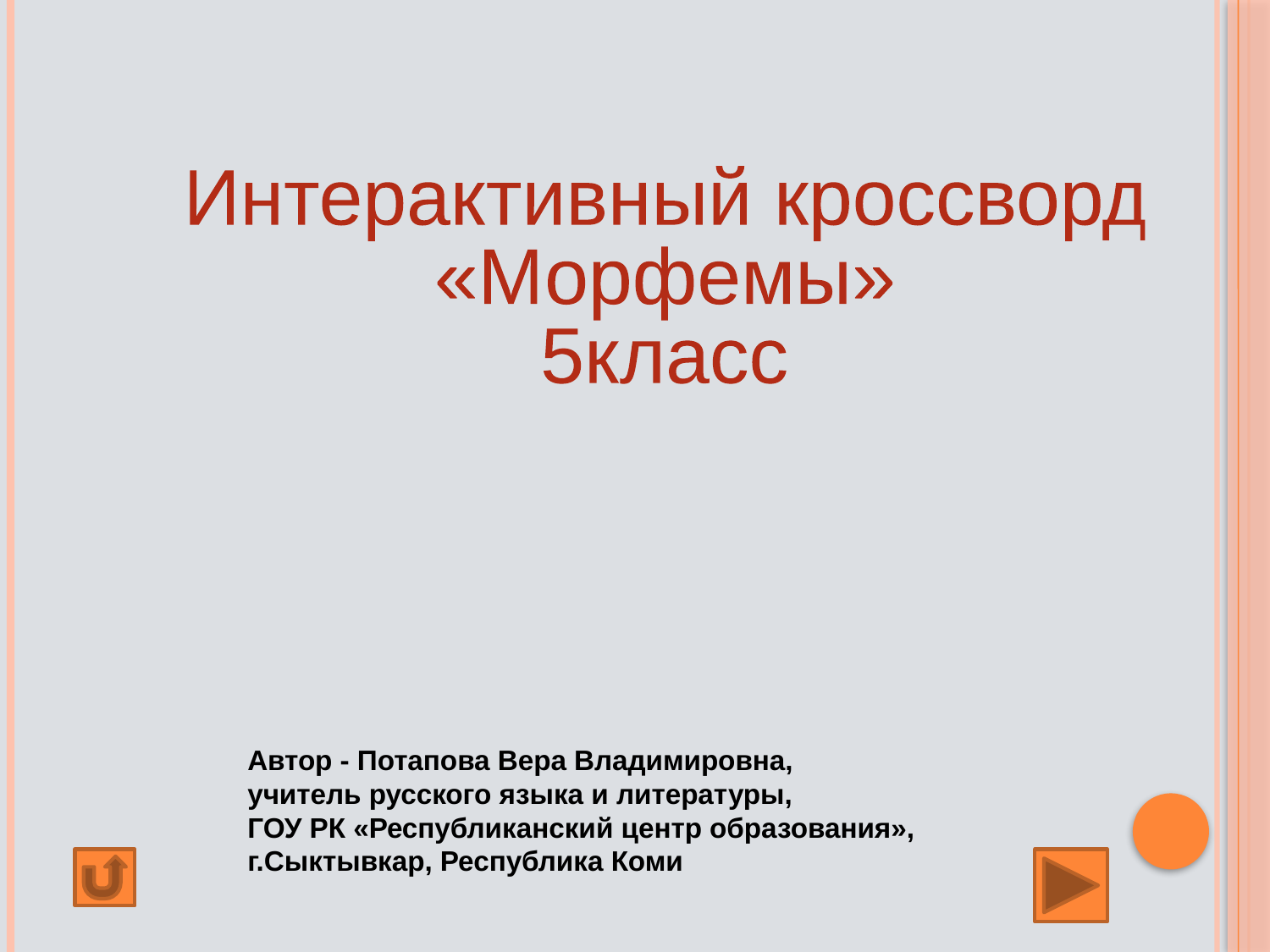

Интерактивный кроссворд
«Морфемы»
5класс
Автор - Потапова Вера Владимировна,
учитель русского языка и литературы,
ГОУ РК «Республиканский центр образования»,
г.Сыктывкар, Республика Коми